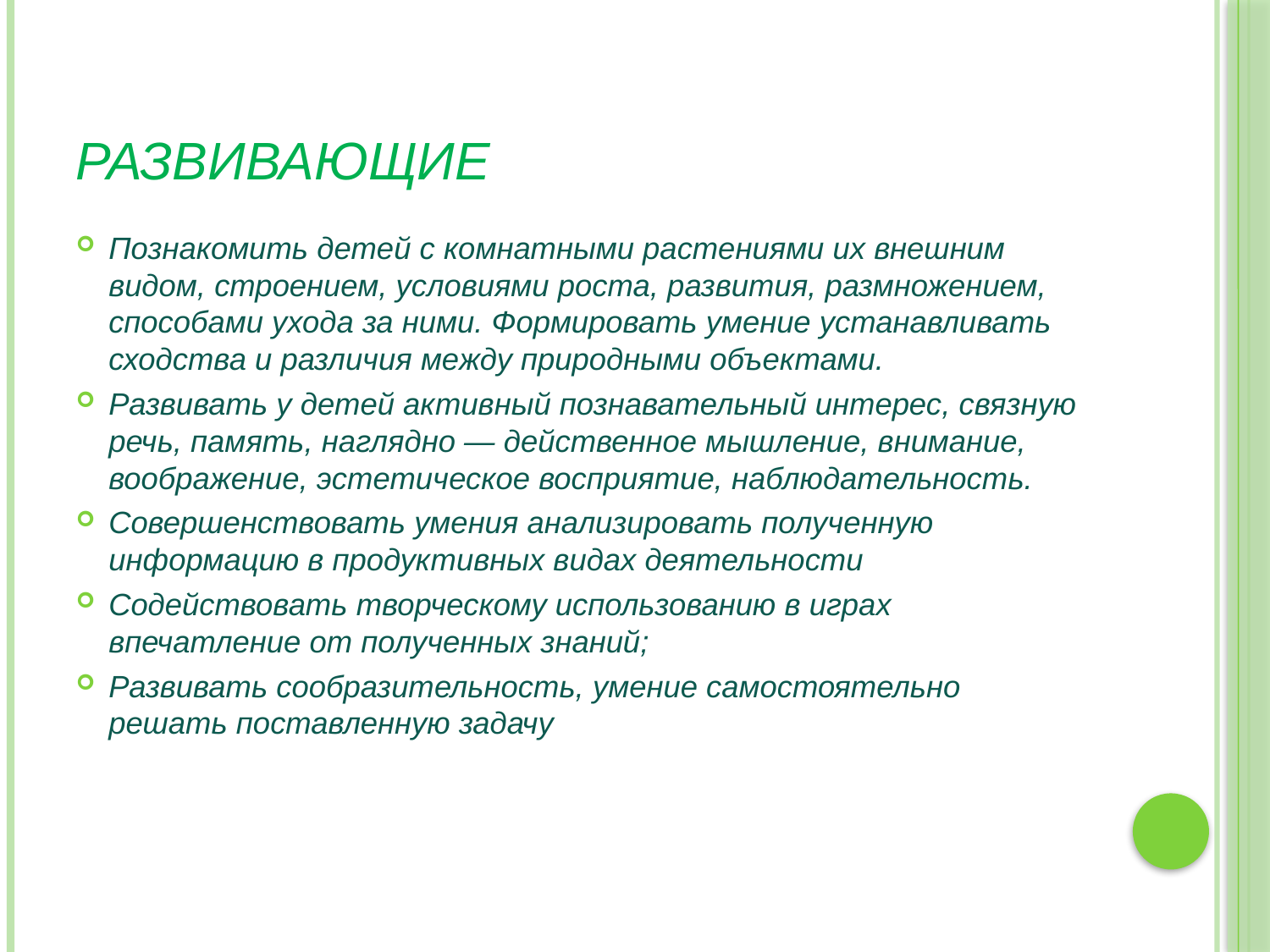

# Развивающие
Познакомить детей с комнатными растениями их внешним видом, строением, условиями роста, развития, размножением, способами ухода за ними. Формировать умение устанавливать сходства и различия между природными объектами.
Развивать у детей активный познавательный интерес, связную речь, память, наглядно — действенное мышление, внимание, воображение, эстетическое восприятие, наблюдательность.
Совершенствовать умения анализировать полученную информацию в продуктивных видах деятельности
Содействовать творческому использованию в играх впечатление от полученных знаний;
Развивать сообразительность, умение самостоятельно решать поставленную задачу